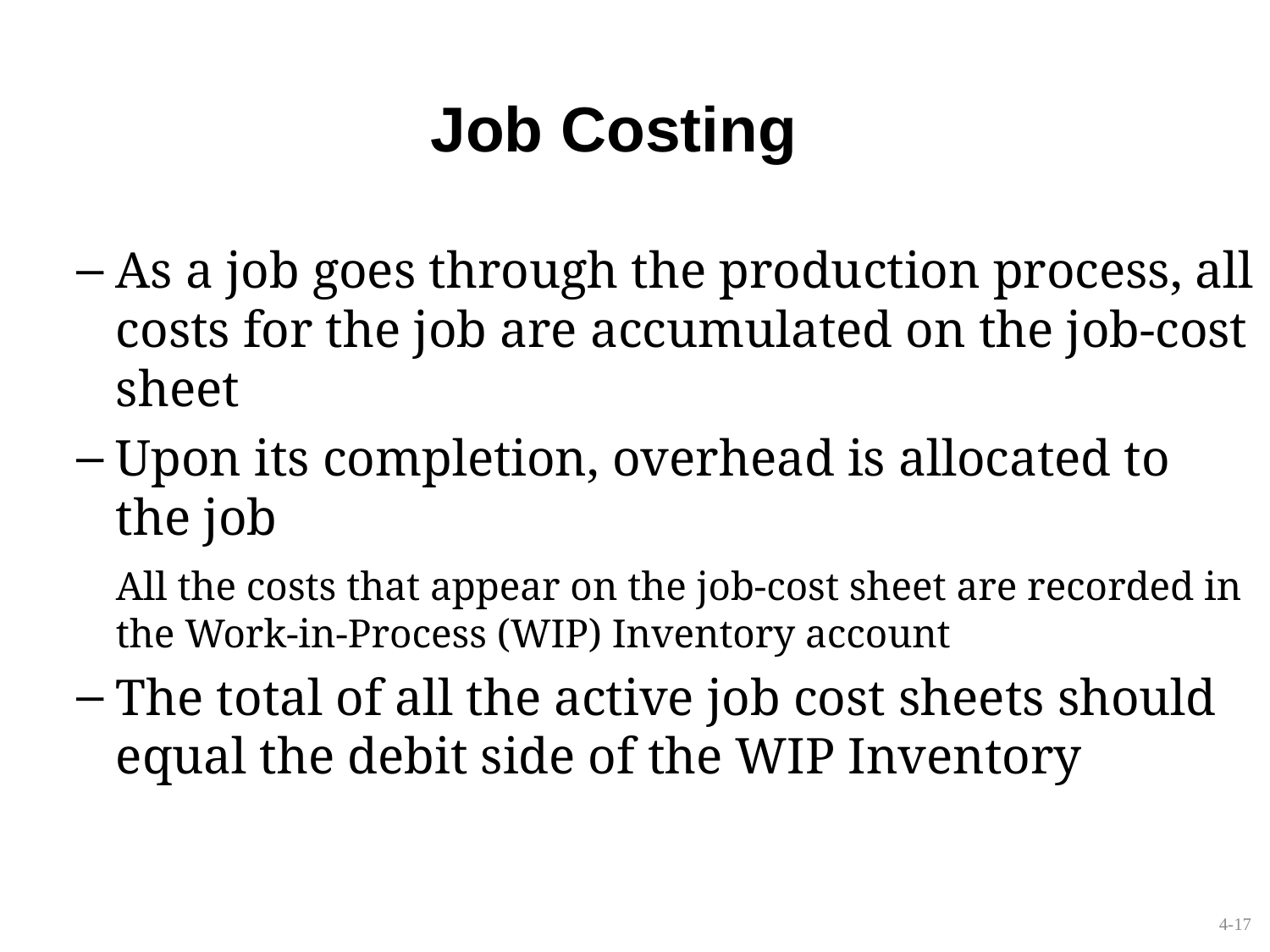

# Job Costing
As a job goes through the production process, all costs for the job are accumulated on the job-cost sheet
Upon its completion, overhead is allocated to the job
	All the costs that appear on the job-cost sheet are recorded in the Work-in-Process (WIP) Inventory account
The total of all the active job cost sheets should equal the debit side of the WIP Inventory
4-17